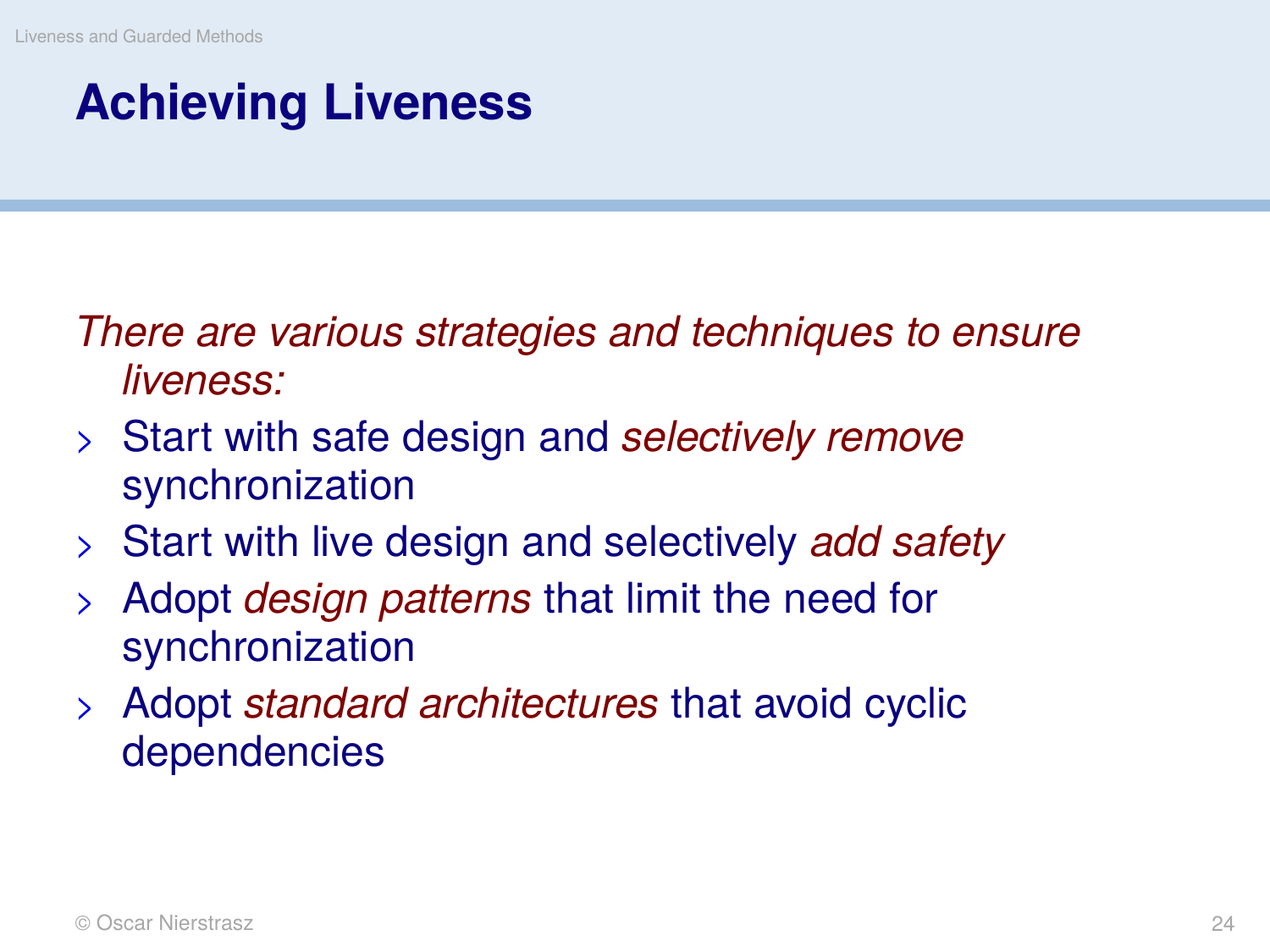

Liveness and Guarded Methods
# Achieving Liveness
There are various strategies and techniques to ensure liveness:
Start with safe design and selectively remove synchronization
Start with live design and selectively add safety
Adopt design patterns that limit the need for synchronization
Adopt standard architectures that avoid cyclic dependencies
© Oscar Nierstrasz
24